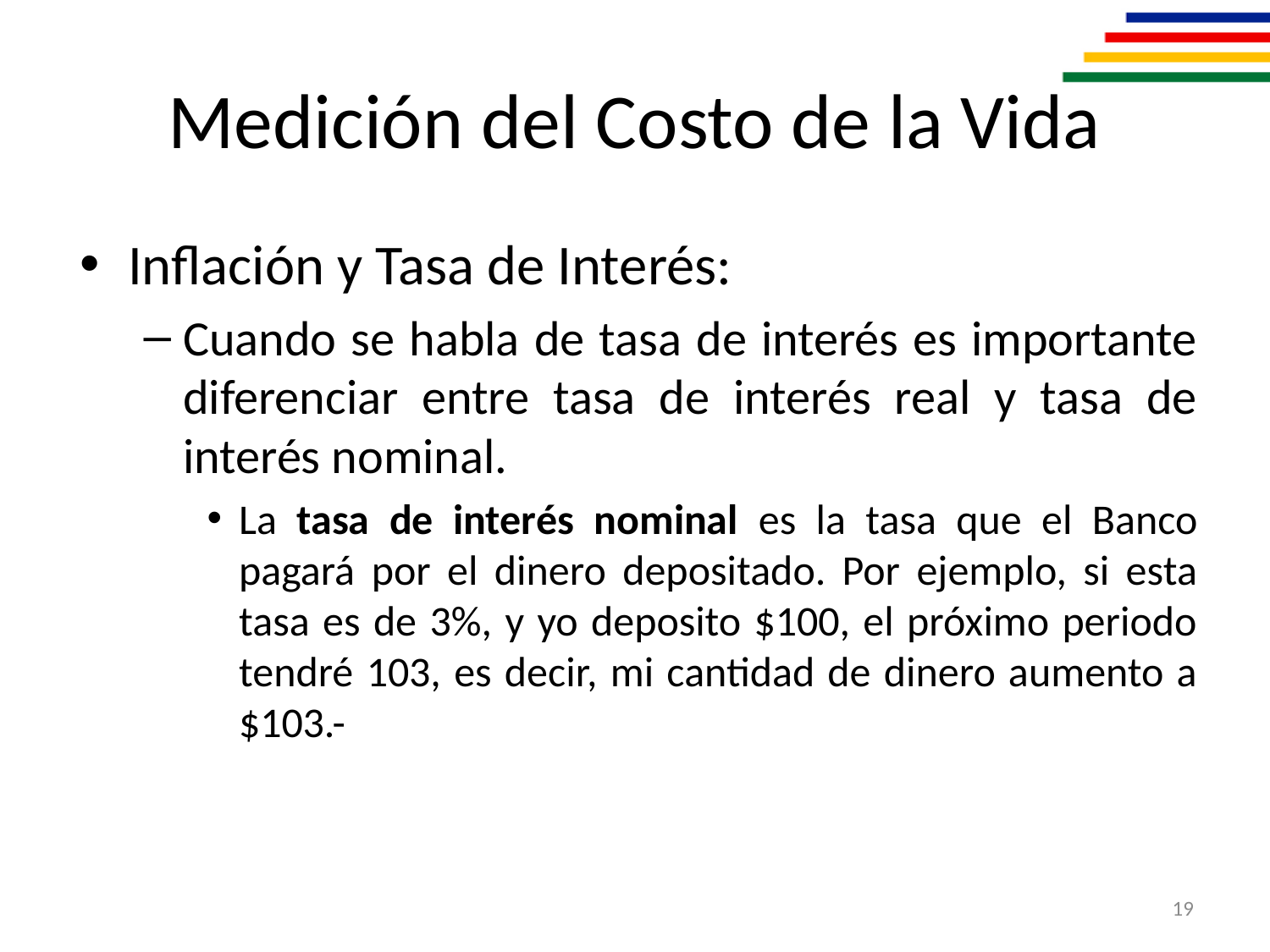

# Medición del Costo de la Vida
Inflación y Tasa de Interés:
Cuando se habla de tasa de interés es importante diferenciar entre tasa de interés real y tasa de interés nominal.
La tasa de interés nominal es la tasa que el Banco pagará por el dinero depositado. Por ejemplo, si esta tasa es de 3%, y yo deposito $100, el próximo periodo tendré 103, es decir, mi cantidad de dinero aumento a $103.-
19